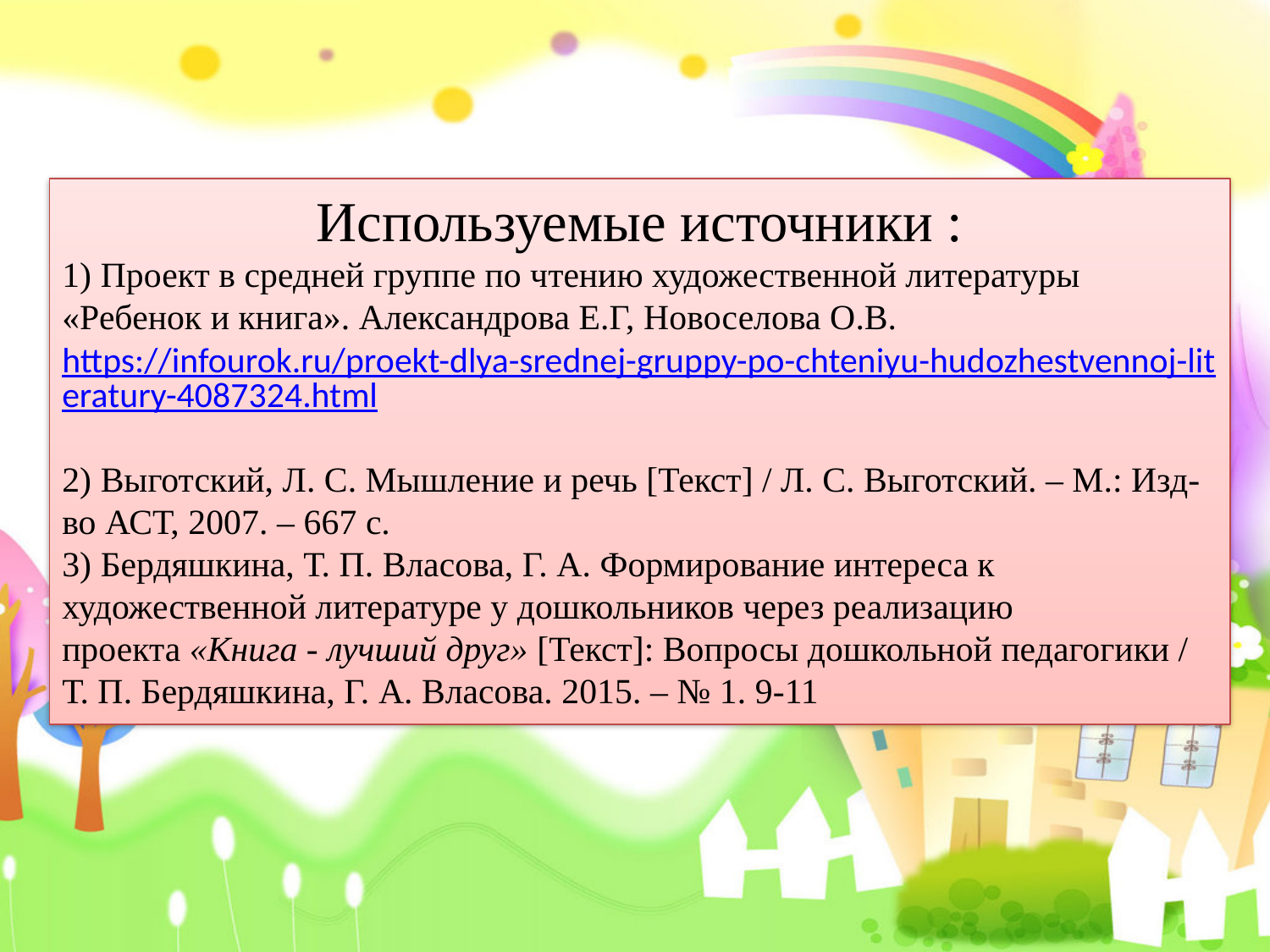

Используемые источники :
1) Проект в средней группе по чтению художественной литературы «Ребенок и книга». Александрова Е.Г, Новоселова О.В.
https://infourok.ru/proekt-dlya-srednej-gruppy-po-chteniyu-hudozhestvennoj-literatury-4087324.html
2) Выготский, Л. С. Мышление и речь [Текст] / Л. С. Выготский. – М.: Изд-во АСТ, 2007. – 667 с.
3) Бердяшкина, Т. П. Власова, Г. А. Формирование интереса к художественной литературе у дошкольников через реализацию проекта «Книга - лучший друг» [Текст]: Вопросы дошкольной педагогики / Т. П. Бердяшкина, Г. А. Власова. 2015. – № 1. 9-11